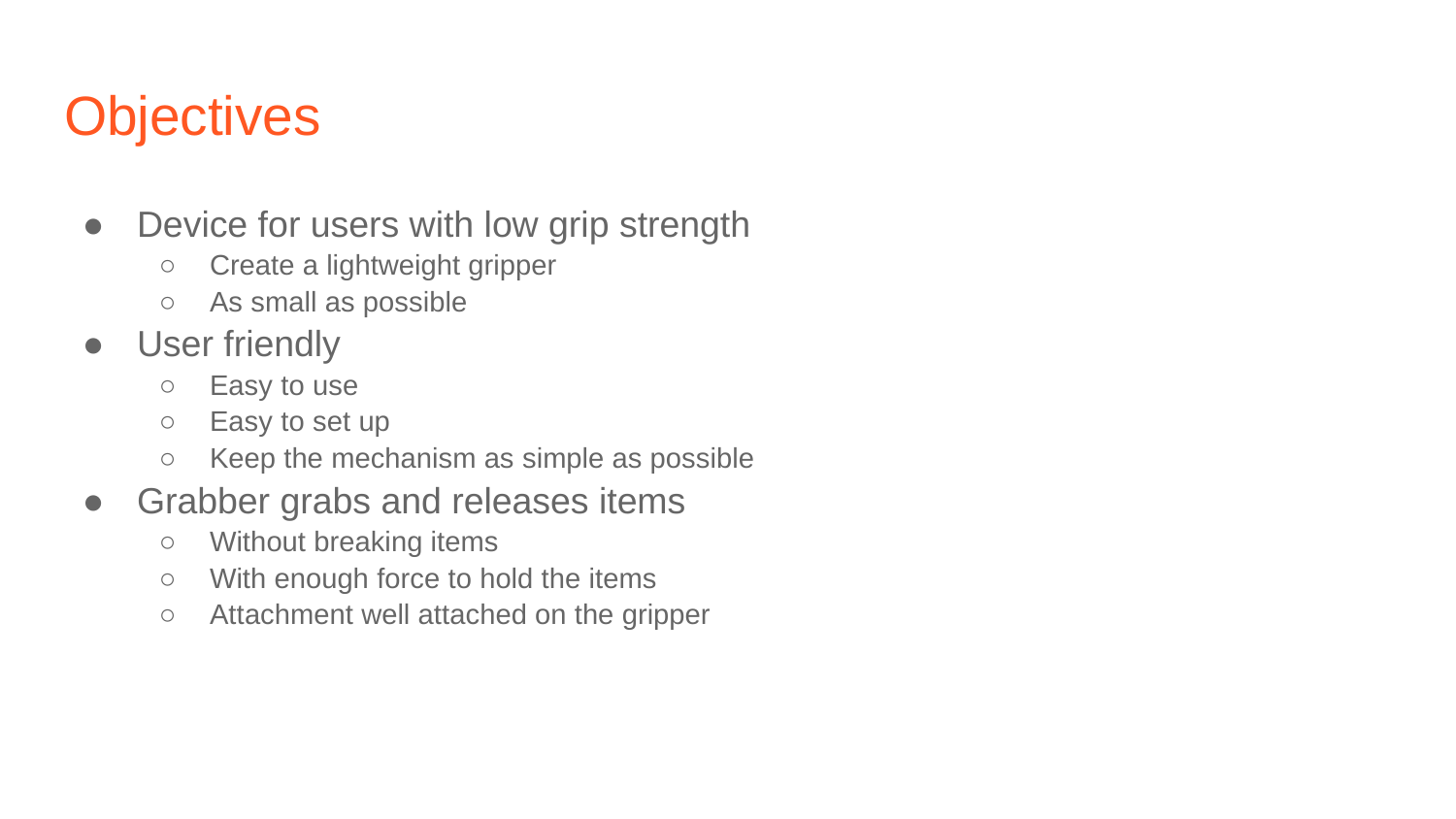

# Objectives
Device for users with low grip strength
Create a lightweight gripper
As small as possible
User friendly
Easy to use
Easy to set up
Keep the mechanism as simple as possible
Grabber grabs and releases items
Without breaking items
With enough force to hold the items
Attachment well attached on the gripper